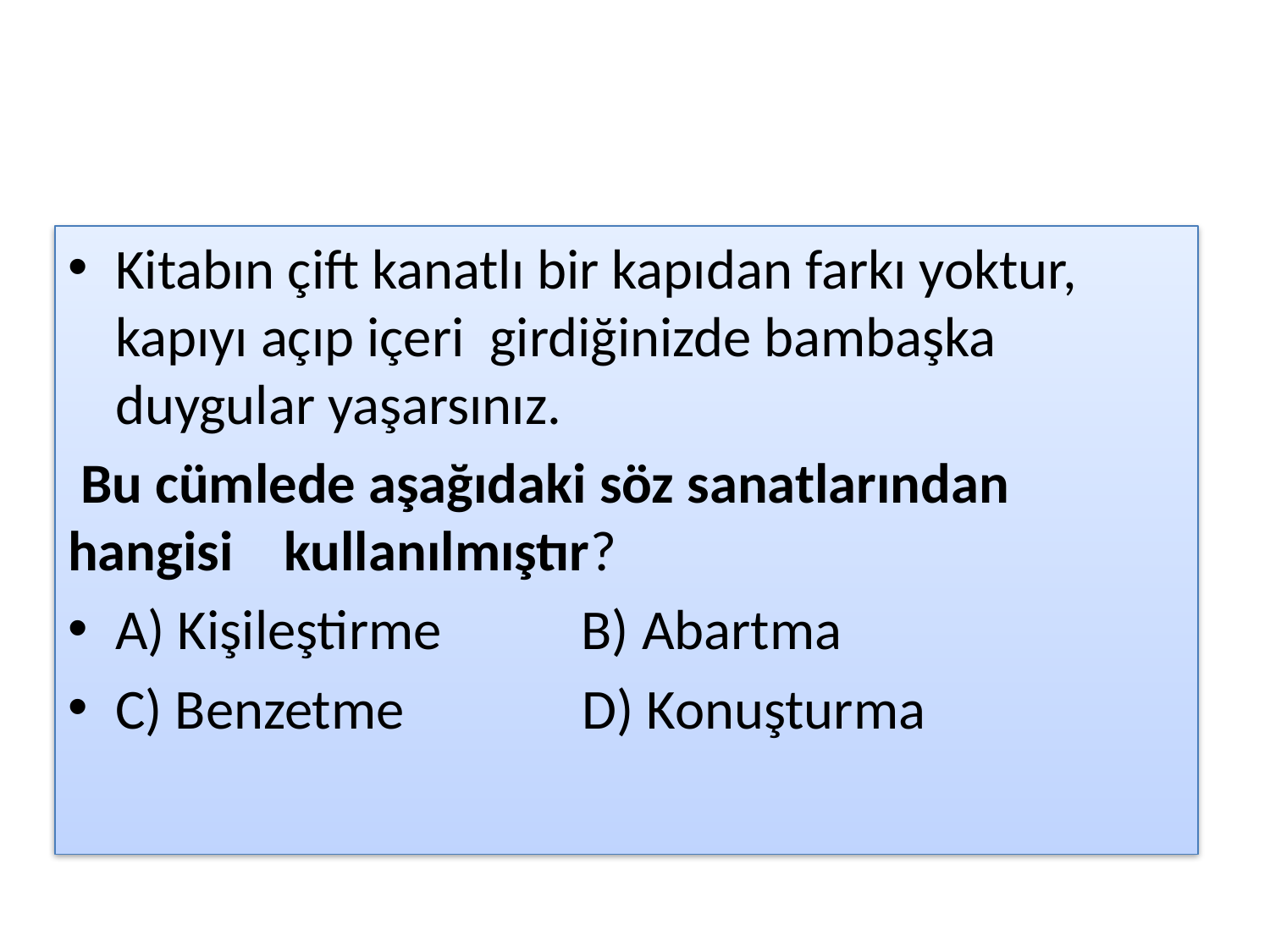

#
Kitabın çift kanatlı bir kapıdan farkı yoktur, kapıyı açıp içeri  girdiğinizde bambaşka duygular yaşarsınız.
 Bu cümlede aşağıdaki söz sanatlarından hangisi    kullanılmıştır?
A) Kişileştirme           B) Abartma
C) Benzetme              D) Konuşturma